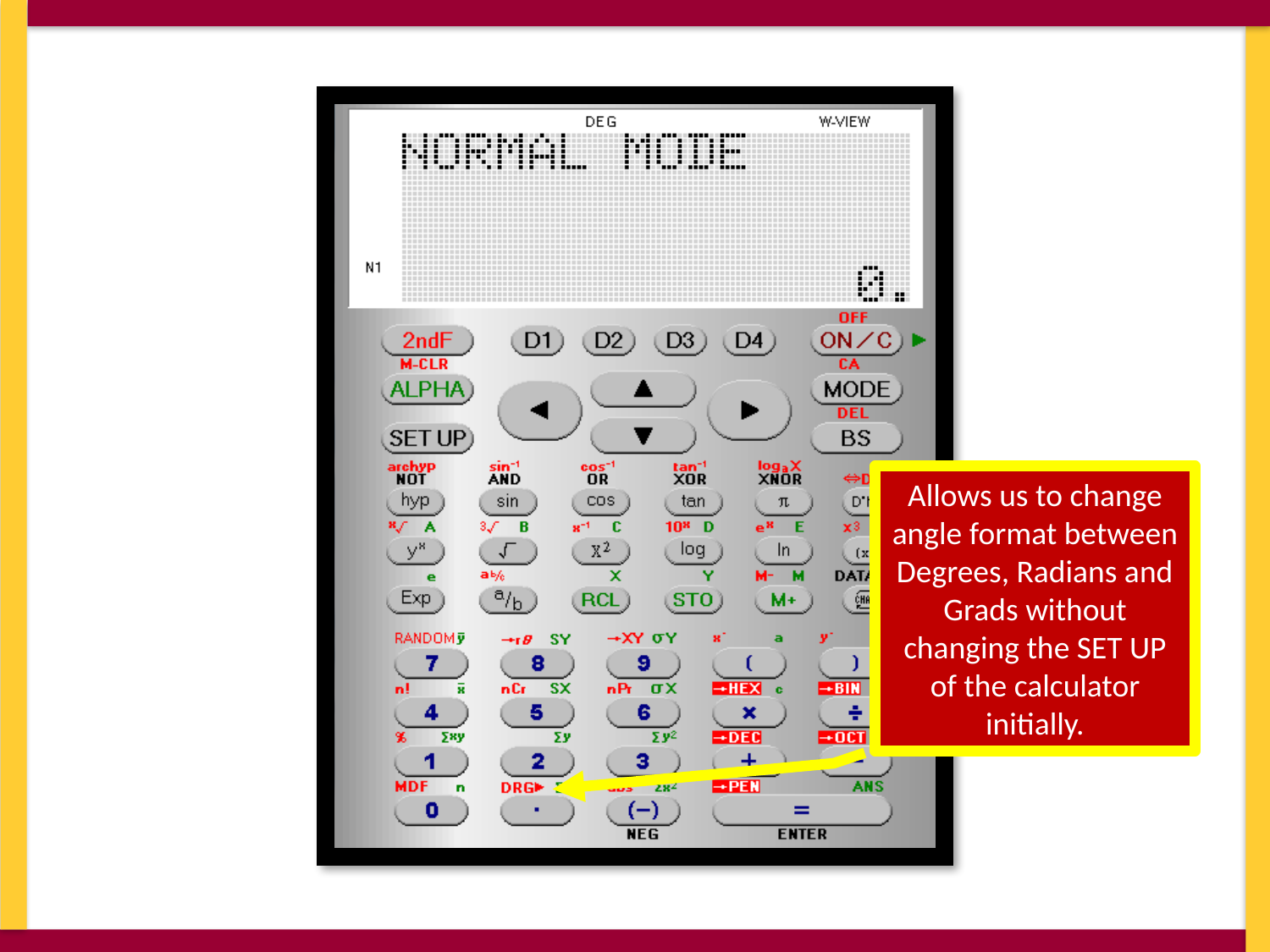

Allows us to change angle format between Degrees, Radians and Grads without changing the SET UP of the calculator initially.